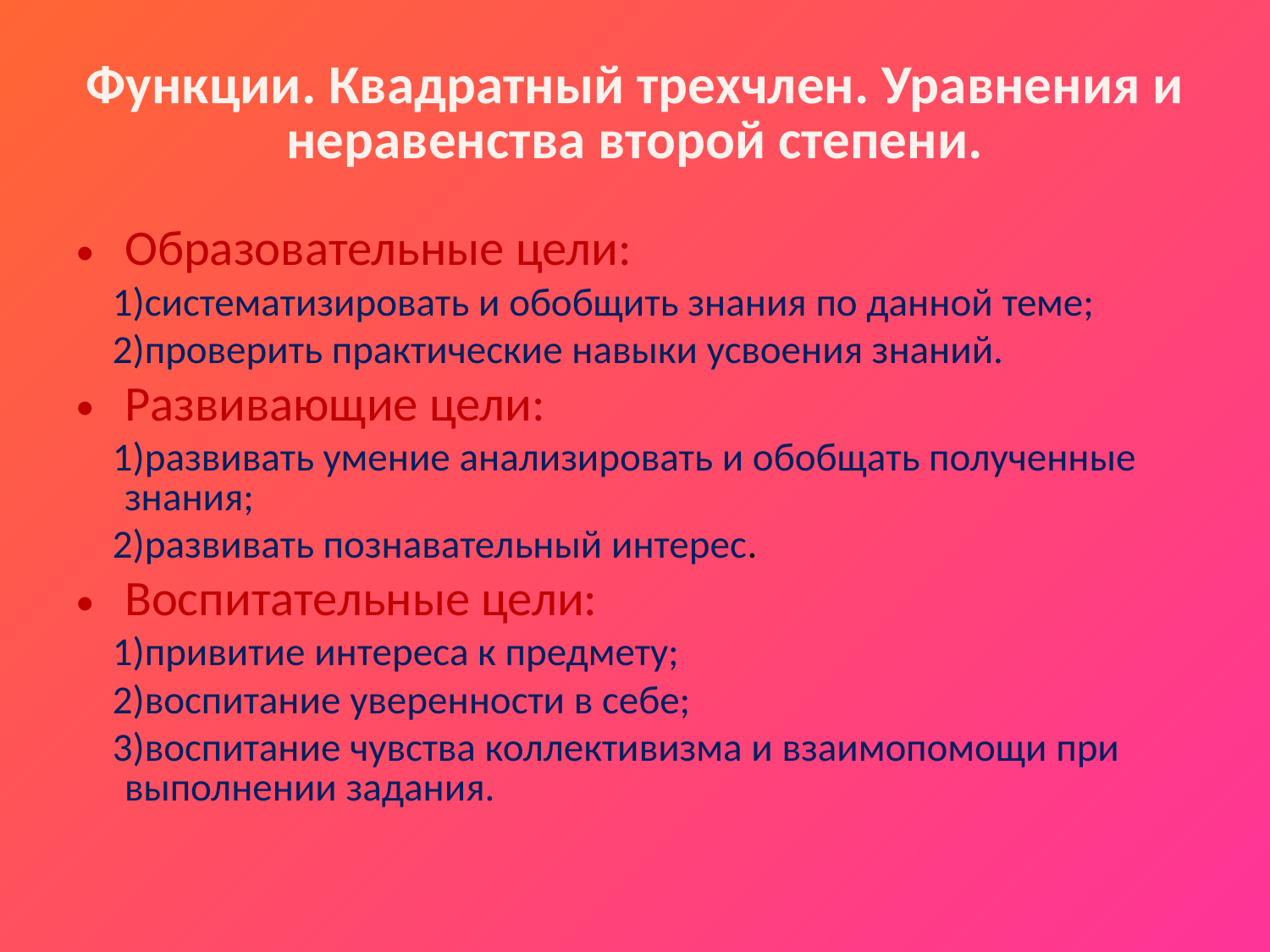

# Функции. Квадратный трехчлен. Уравнения и неравенства второй степени.
Образовательные цели:
    1)систематизировать и обобщить знания по данной теме;
    2)проверить практические навыки усвоения знаний.
Развивающие цели:
    1)развивать умение анализировать и обобщать полученные знания;
    2)развивать познавательный интерес.
Воспитательные цели:
    1)привитие интереса к предмету;
    2)воспитание уверенности в себе;
    3)воспитание чувства коллективизма и взаимопомощи при выполнении задания.